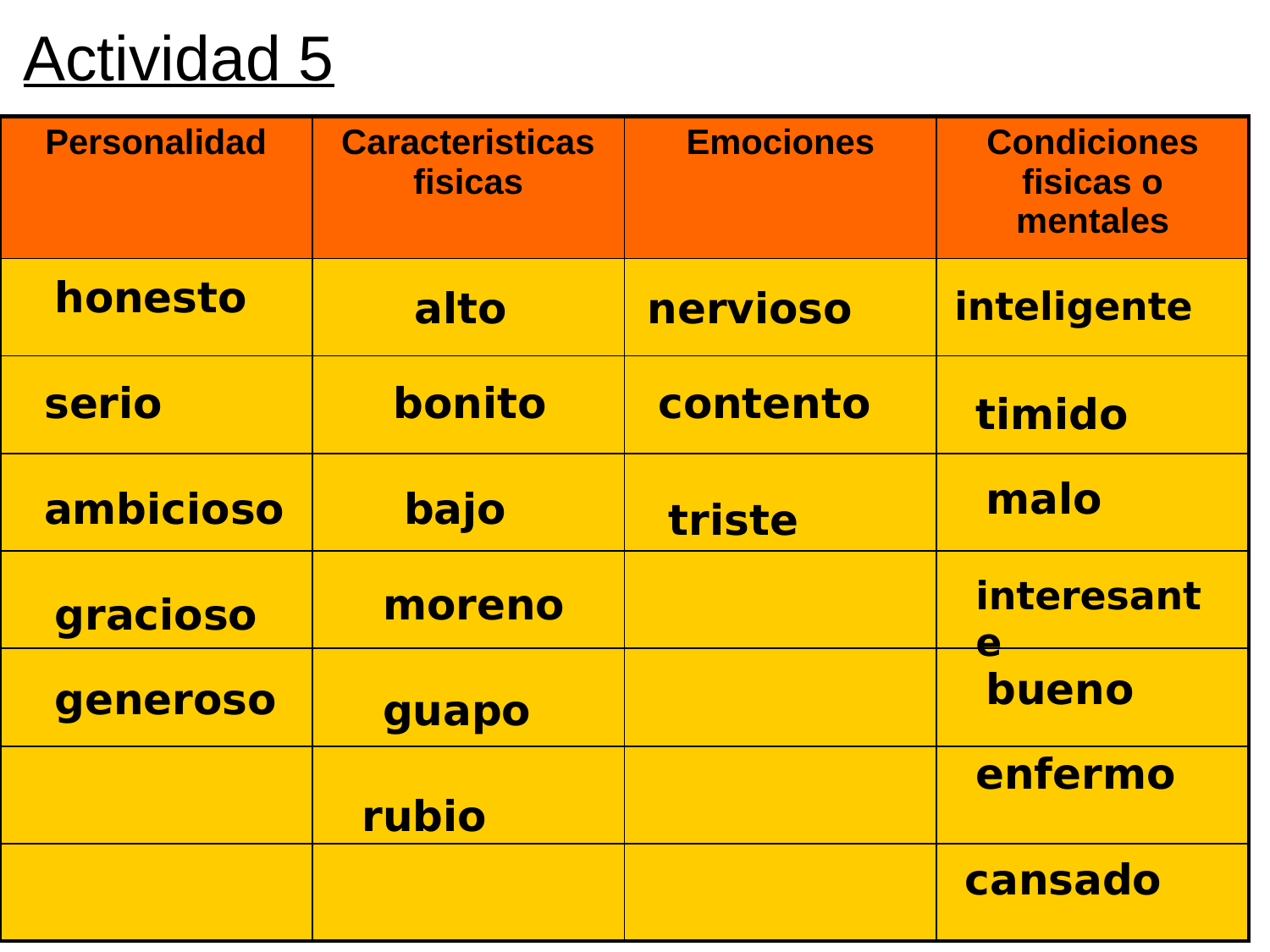

Actividad 5

| Personalidad | Caracteristicas fisicas | Emociones | Condiciones fisicas o mentales |
| --- | --- | --- | --- |
|  |  |  |  |
|  |  |  |  |
|  |  |  |  |
|  |  |  |  |
|  |  |  |  |
|  |  |  |  |
|  |  |  |  |
honesto
alto
nervioso
inteligente
serio
bonito
contento
timido
malo
ambicioso
bajo
triste
interesante
moreno
gracioso
bueno
generoso
guapo
enfermo
rubio
cansado